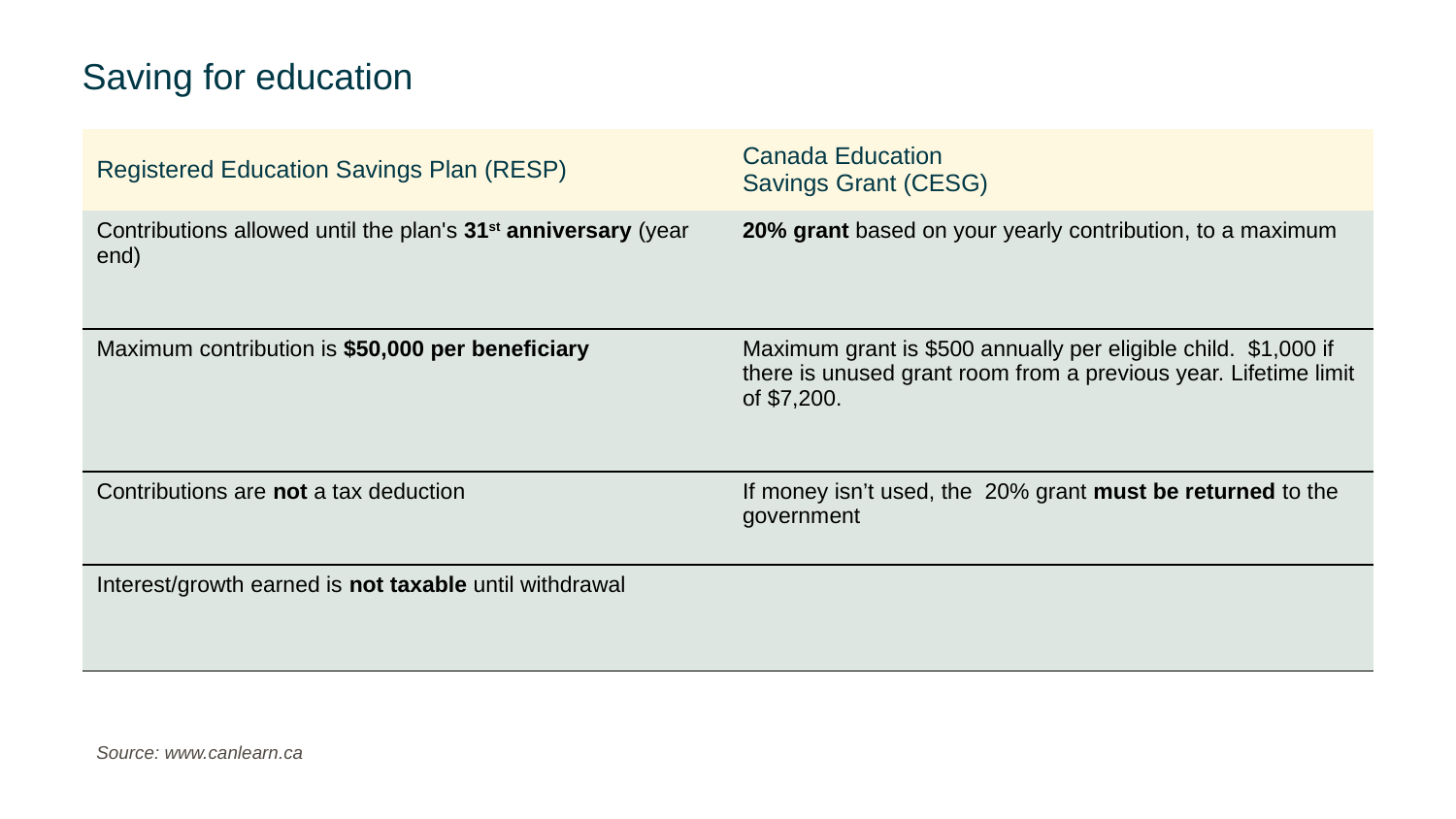

Saving for education
| Registered Education Savings Plan (RESP) | Canada Education Savings Grant (CESG) |
| --- | --- |
| Contributions allowed until the plan's 31st anniversary (year end) | 20% grant based on your yearly contribution, to a maximum |
| Maximum contribution is $50,000 per beneficiary | Maximum grant is $500 annually per eligible child. $1,000 if there is unused grant room from a previous year. Lifetime limit of $7,200. |
| Contributions are not a tax deduction | If money isn’t used, the 20% grant must be returned to the government |
| Interest/growth earned is not taxable until withdrawal |  |
Source: www.canlearn.ca